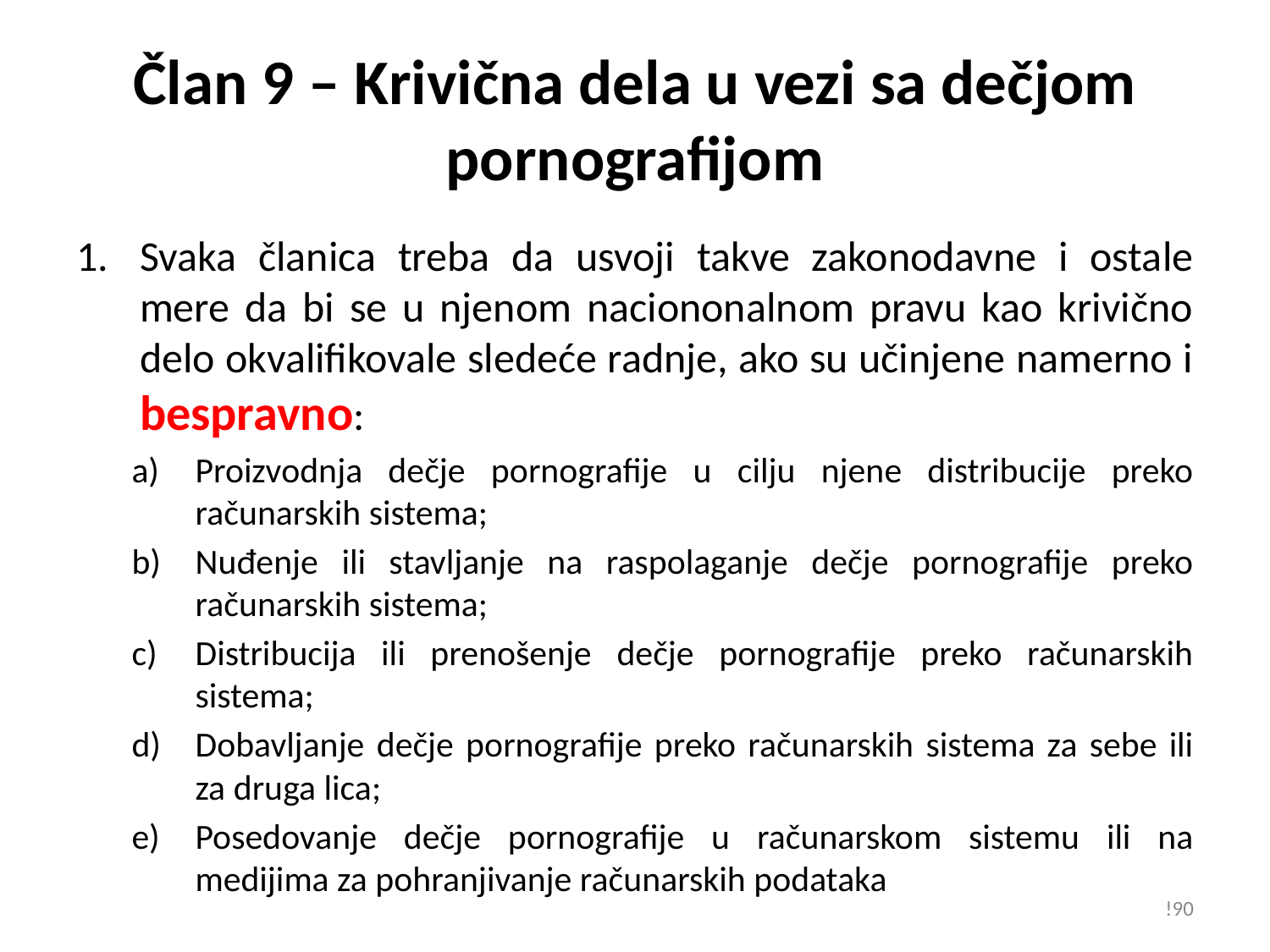

# Član 9 – Krivična dela u vezi sa dečjom pornografijom
Svaka članica treba da usvoji takve zakonodavne i ostale mere da bi se u njenom naciononalnom pravu kao krivično delo okvalifikovale sledeće radnje, ako su učinjene namerno i bespravno:
Proizvodnja dečje pornografije u cilju njene distribucije preko računarskih sistema;
Nuđenje ili stavljanje na raspolaganje dečje pornografije preko računarskih sistema;
Distribucija ili prenošenje dečje pornografije preko računarskih sistema;
Dobavljanje dečje pornografije preko računarskih sistema za sebe ili za druga lica;
Posedovanje dečje pornografije u računarskom sistemu ili na medijima za pohranjivanje računarskih podataka

!90